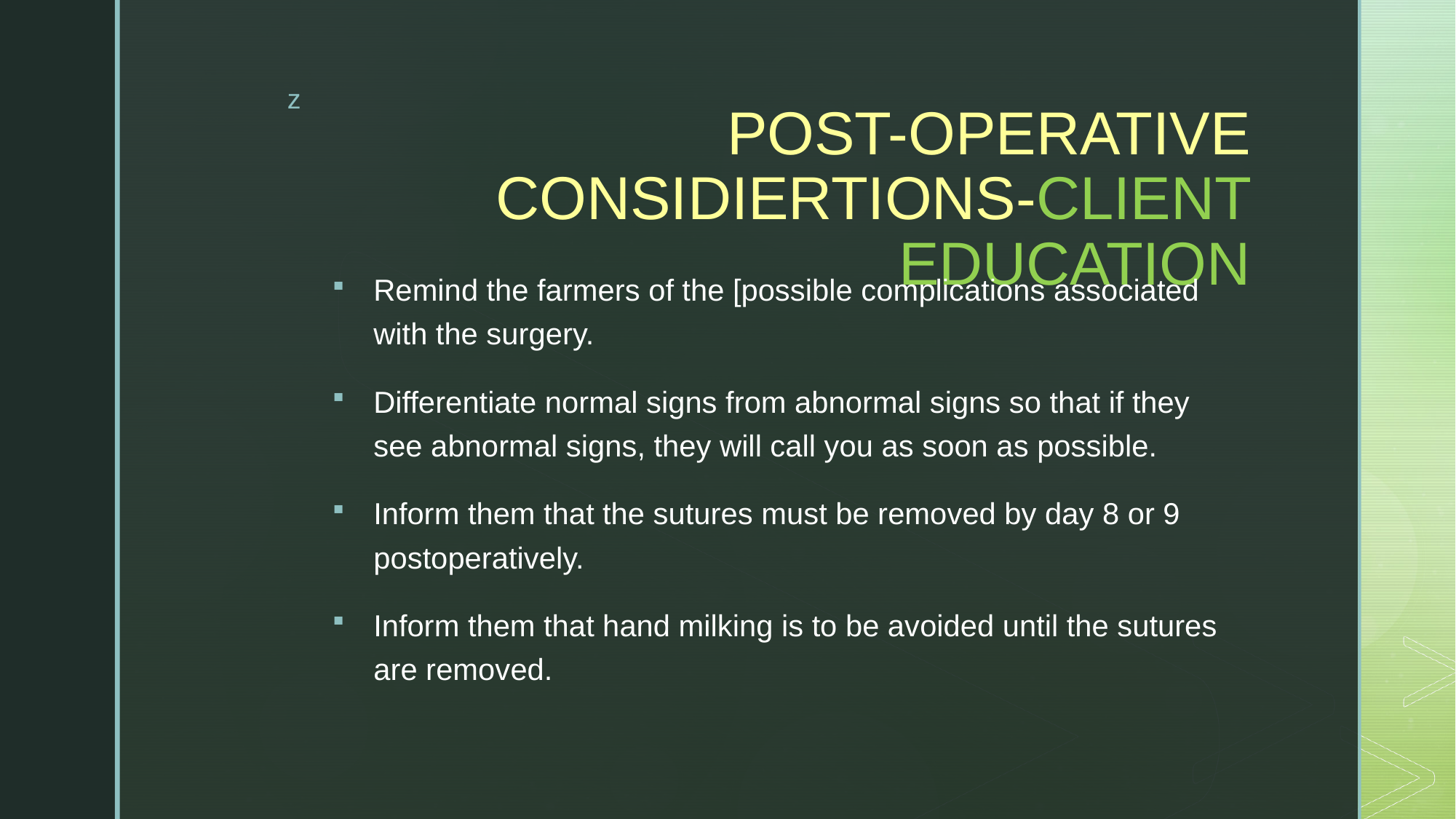

# POST-OPERATIVE CONSIDIERTIONS-CLIENT EDUCATION
Remind the farmers of the [possible complications associated with the surgery.
Differentiate normal signs from abnormal signs so that if they see abnormal signs, they will call you as soon as possible.
Inform them that the sutures must be removed by day 8 or 9 postoperatively.
Inform them that hand milking is to be avoided until the sutures are removed.